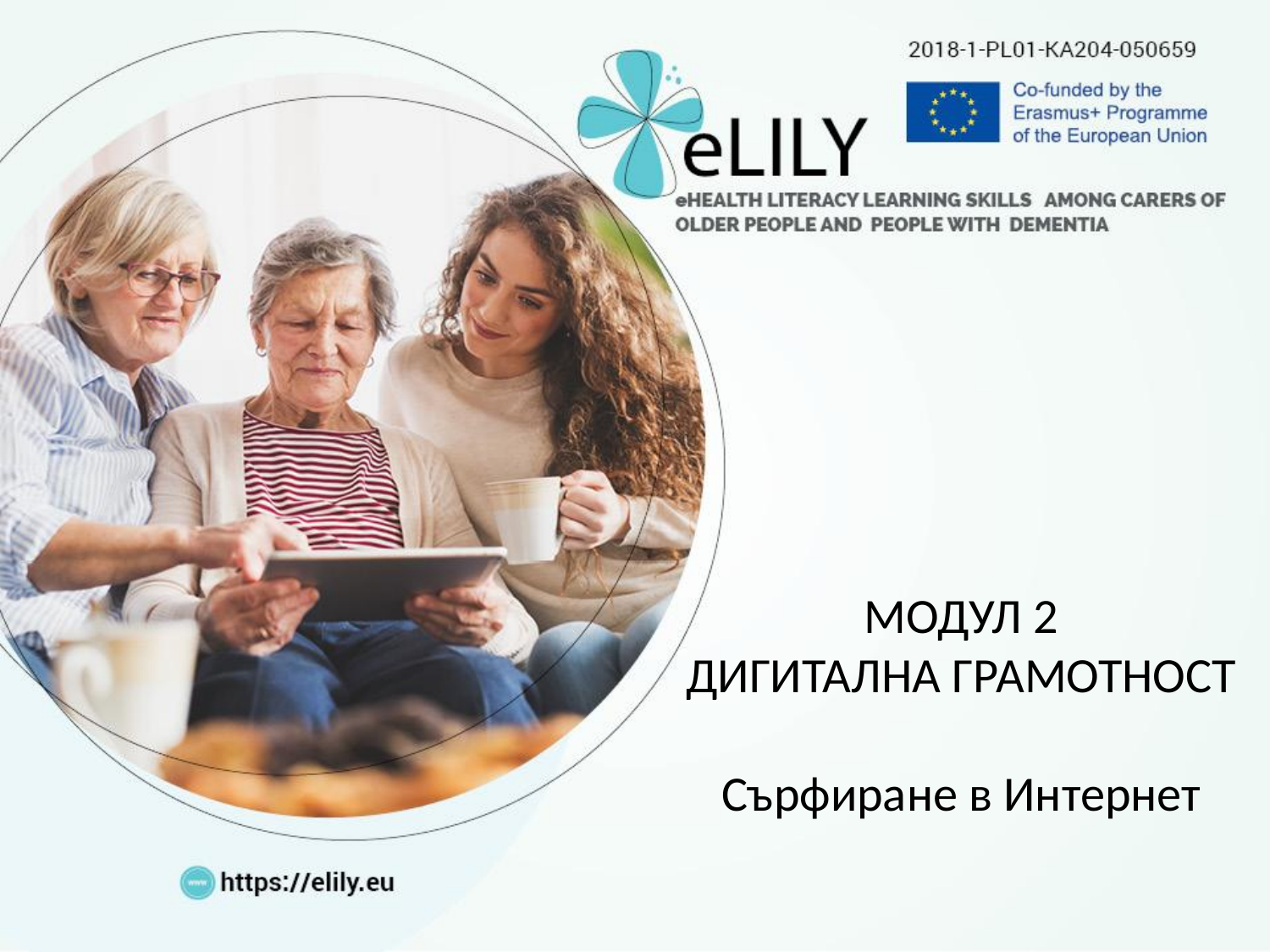

МОДУЛ 2
ДИГИТАЛНА ГРАМОТНОСТ

Сърфиране в Интернет